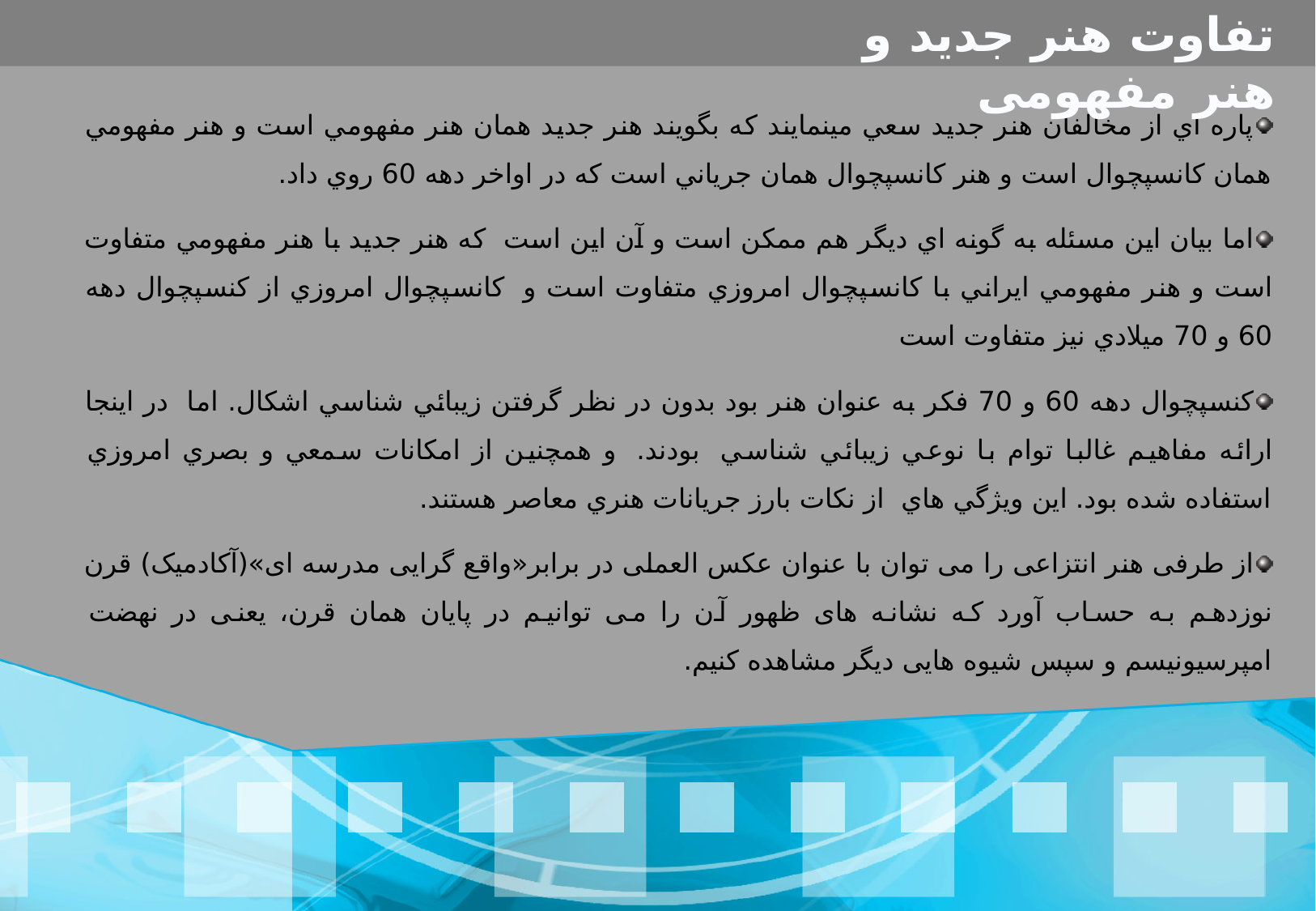

تفاوت هنر جدید و هنر مفهومی
پاره اي از مخالفان هنر جديد سعي مينمايند كه بگويند هنر جديد همان هنر مفهومي است و هنر مفهومي همان كانسپچوال است و هنر كانسپچوال همان جرياني است كه در اواخر دهه 60 روي داد.
اما بيان اين مسئله به گونه اي ديگر هم ممكن است و آن اين است  كه هنر جديد با هنر مفهومي متفاوت است و هنر مفهومي ايراني با كانسپچوال امروزي متفاوت است و  كانسپچوال امروزي از كنسپچوال دهه 60 و 70 ميلادي نيز متفاوت است
كنسپچوال دهه 60 و 70 فكر به عنوان هنر بود بدون در نظر گرفتن زيبائي شناسي اشكال. اما  در اينجا ارائه مفاهيم غالبا توام با نوعي زيبائي شناسي  بودند.  و همچنين از امكانات سمعي و بصري امروزي استفاده شده بود. اين ويژگي هاي  از نكات بارز جريانات هنري معاصر هستند.
از طرفی هنر انتزاعی را می توان با عنوان عکس العملی در برابر«واقع گرایی مدرسه ای»(آکادمیک) قرن نوزدهم به حساب آورد که نشانه های ظهور آن را می توانیم در پایان همان قرن، یعنی در نهضت امپرسیونیسم و سپس شیوه هایی دیگر مشاهده کنیم.